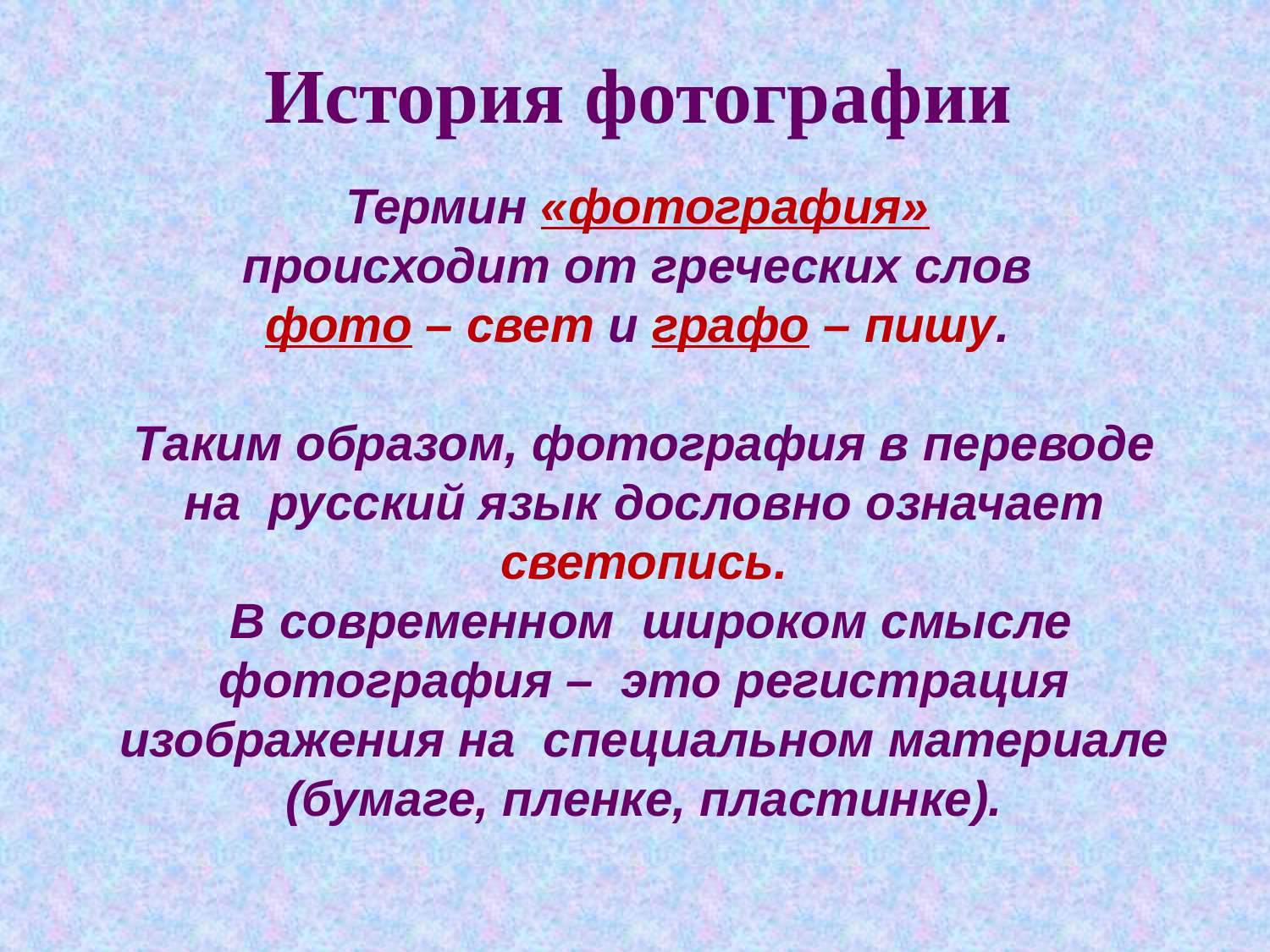

История фотографии
Термин «фотография»
происходит от греческих слов
фото – свет и графо – пишу.

Таким образом, фотография в переводе на  русский язык дословно означает светопись.
 В современном  широком смысле фотография –  это регистрация изображения на  специальном материале (бумаге, пленке, пластинке).